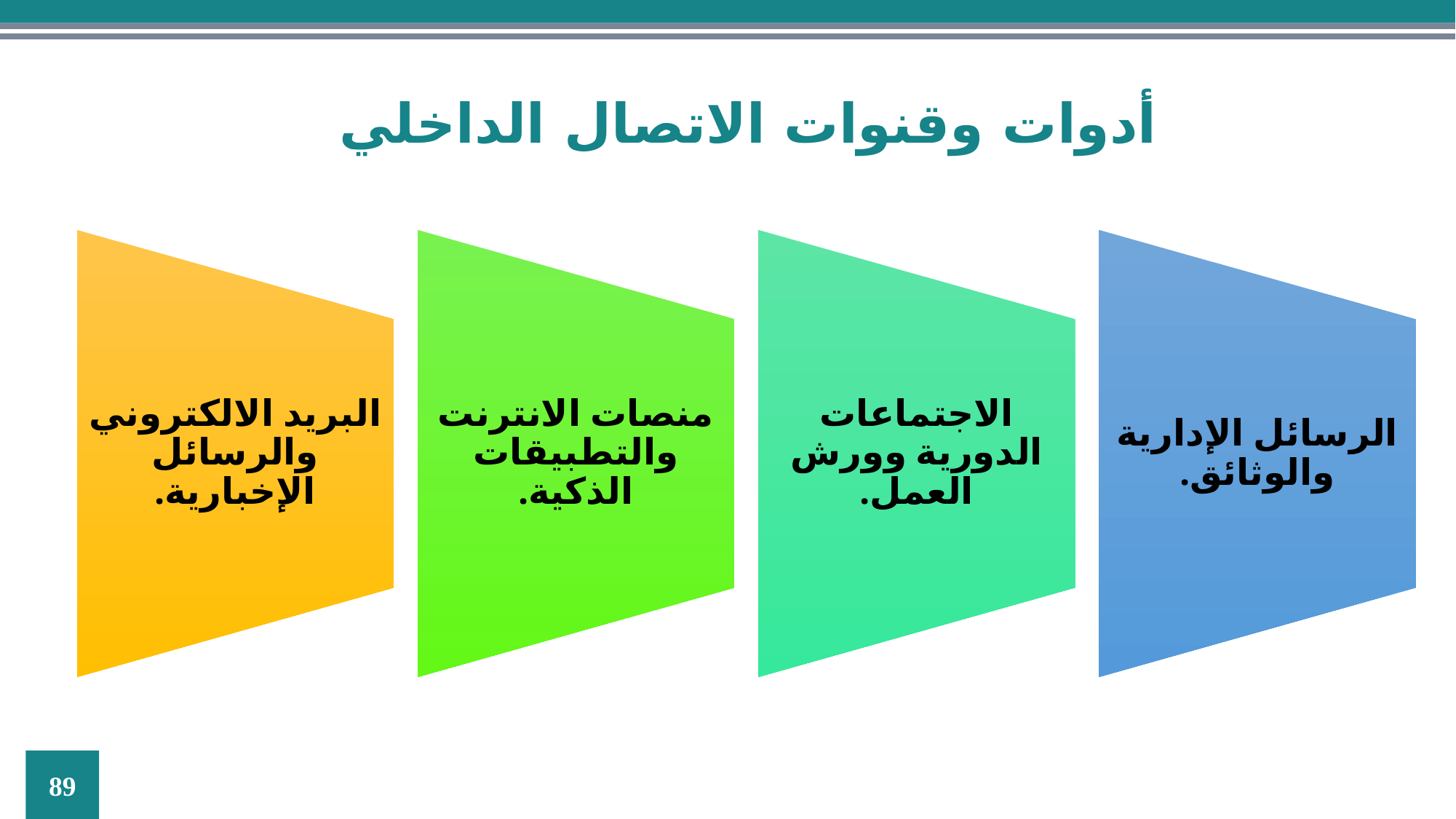

أدوات وقنوات الاتصال الداخلي
البريد الالكتروني والرسائل الإخبارية.
منصات الانترنت والتطبيقات الذكية.
الاجتماعات الدورية وورش العمل.
الرسائل الإدارية والوثائق.